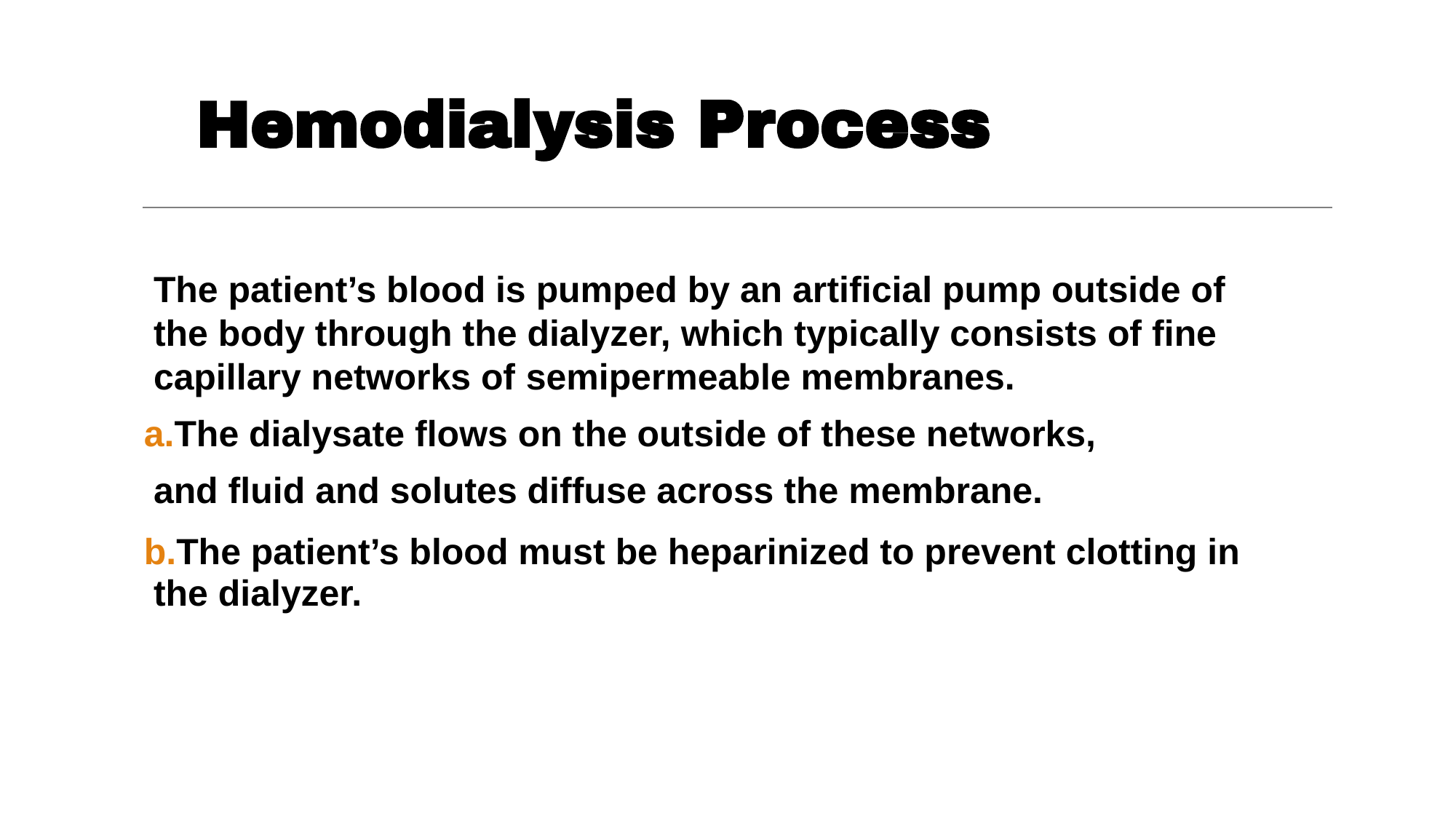

Hemodialysis Process

The patient’s blood is pumped by an artificial pump outside of the body through the dialyzer, which typically consists of fine capillary networks of semipermeable membranes.
The dialysate flows on the outside of these networks,
and fluid and solutes diffuse across the membrane.
The patient’s blood must be heparinized to prevent clotting in the dialyzer.